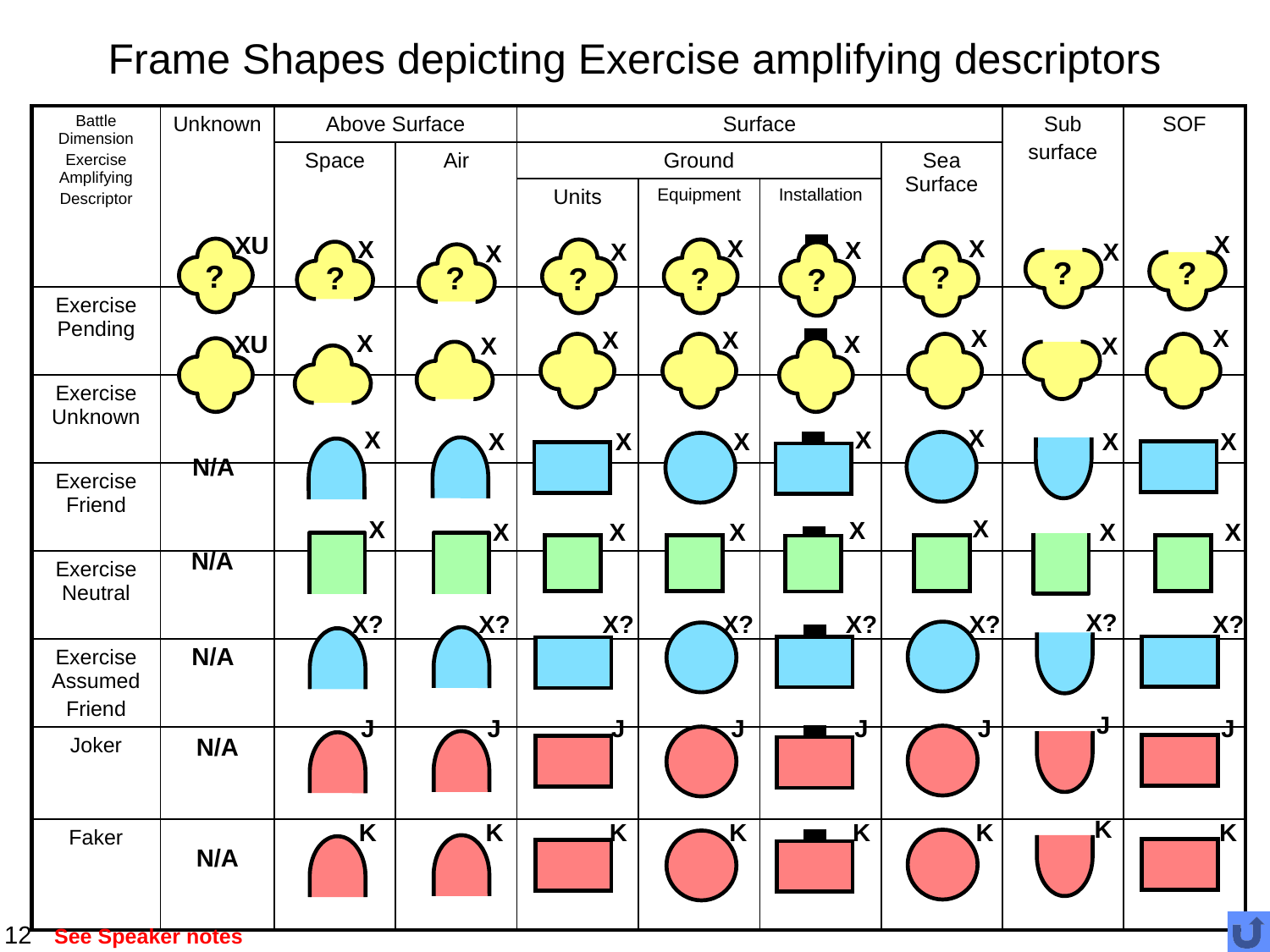

# Frame Shapes depicting Exercise amplifying descriptors
| Battle Dimension Exercise Amplifying Descriptor | Unknown | Above Surface |  | Surface |  |  |  | Sub surface | SOF |
| --- | --- | --- | --- | --- | --- | --- | --- | --- | --- |
|  |  | Space | Air | Ground |  |  | Sea Surface |  |  |
|  |  |  |  | Units | Equipment | Installation |  |  |  |
| Exercise Pending |  |  |  |  |  |  |  |  |  |
| Exercise Unknown |  |  |  |  |  |  |  |  |  |
| Exercise Friend |  |  |  |  |  |  |  |  |  |
| Exercise Neutral |  |  |  |  |  |  |  |  |  |
| Exercise Assumed Friend |  |  |  |  |  |  |  |  |  |
| Joker |  |  |  |  |  |  |  |  |  |
| Faker |  |  |  |  |  |  |  |  |  |
X

?
XU

?
X

?
X

?
X

?
X

?
X

?
X

?
X

?
X

X

X

X

X

X

XU

X

X

X

X

X

X

X

X

X

X

N/A
X

X

X

X

X

X

X

X

N/A
X?

X?

X?

X?

X?

X?

X?

X?

N/A
J

J

J

J

J

J

J

J

N/A
K

K

K

K

K

K

K

K

N/A
12

See Speaker notes